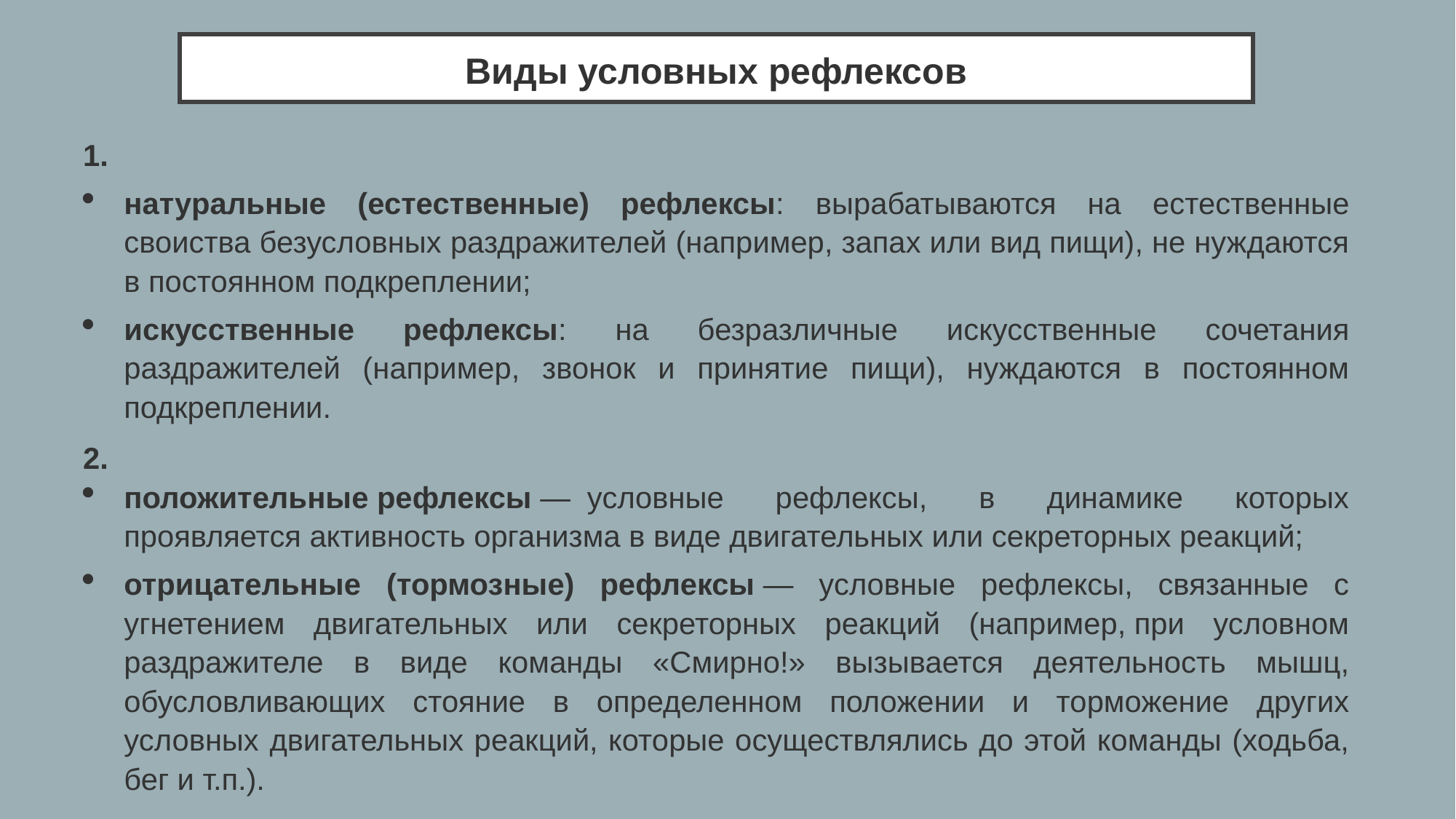

# Виды условных рефлексов
1.
натуральные (естественные) рефлексы: вырабатываются на естественные своиства безусловных раздражителей (например, запах или вид пищи), не нуждаются в постоянном подкреплении;
искусственные рефлексы: на безразличные искусственные сочетания раздражителей (например, звонок и принятие пищи), нуждаются в постоянном подкреплении.
2.
положительные рефлексы —  условные рефлексы, в динамике которых проявляется активность организма в виде двигательных или секреторных реакций;
отрицательные (тормозные) рефлексы — условные рефлексы, связанные с угнетением двигательных или секреторных реакций (например, при условном раздражителе в виде команды «Смирно!» вызывается деятельность мышц, обусловливающих стояние в определенном положении и торможение других условных двигательных реакций, которые осуществлялись до этой команды (ходьба, бег и т.п.).